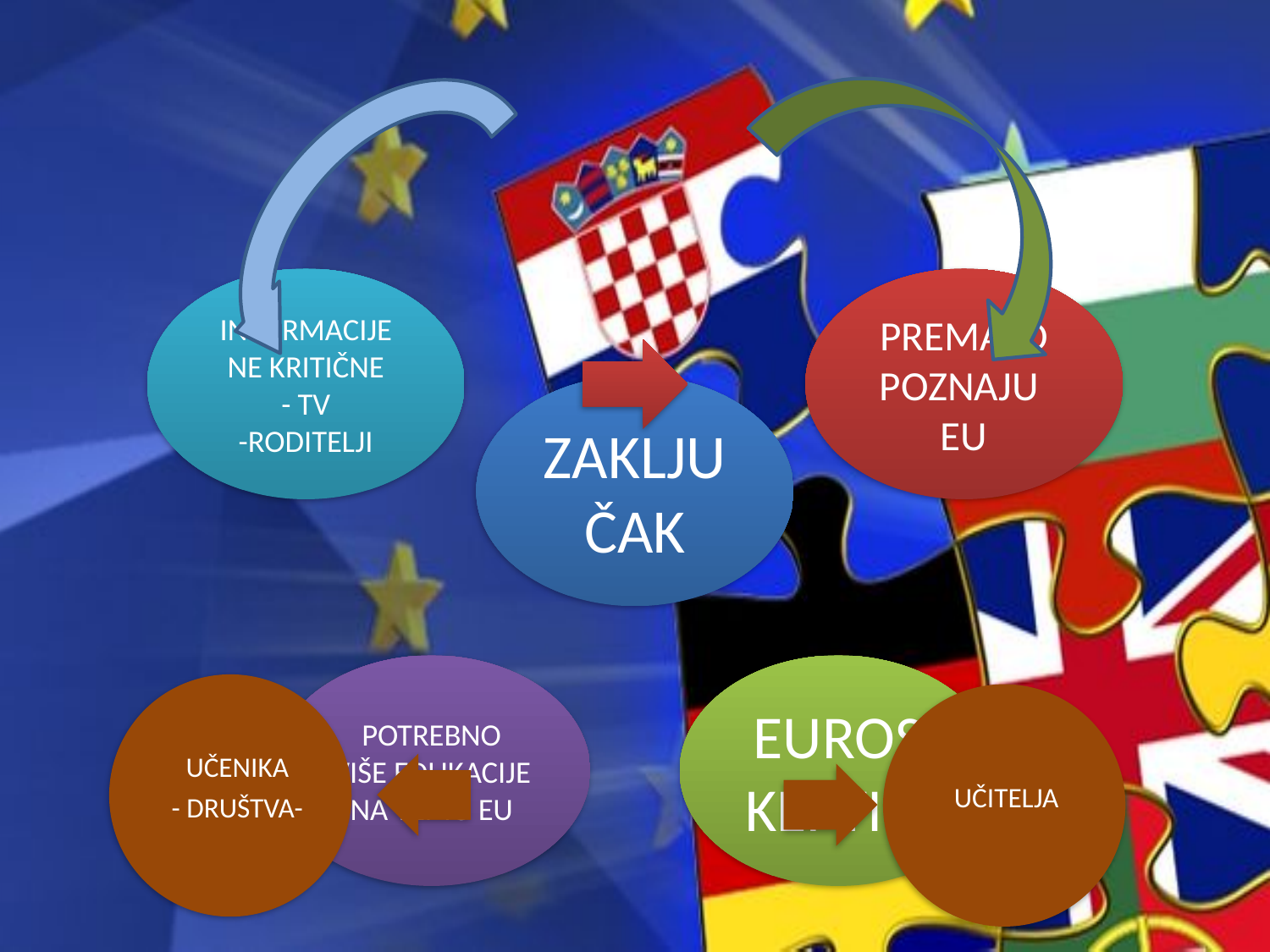

ZAKLJUČAK
PREMALO
POZNAJU
EU
EUROSKEPTICI
INFORMACIJE
NE KRITIČNE
- TV
-RODITELJI

UČENIKA
- DRUŠTVA-

UČITELJA